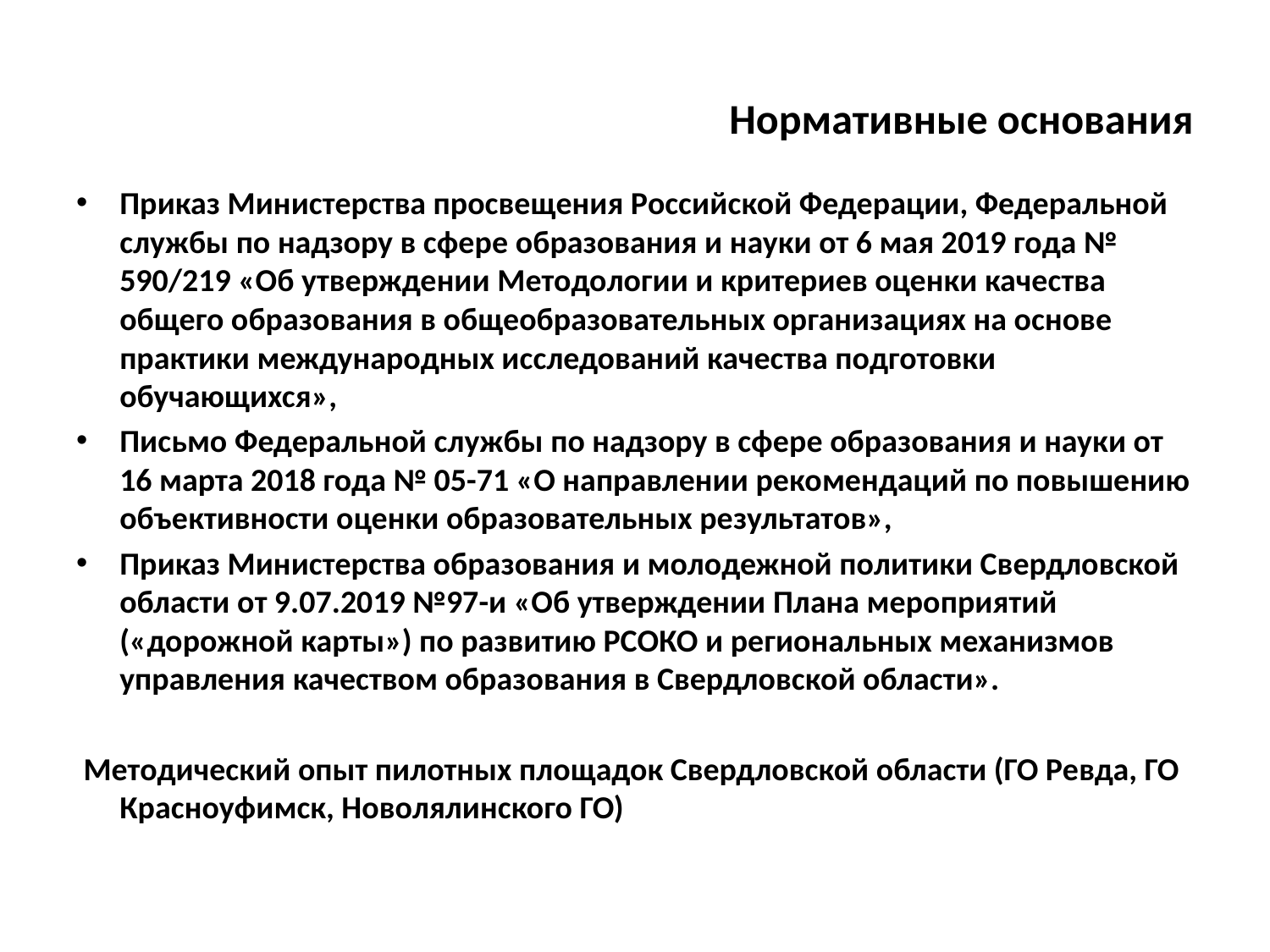

# Нормативные основания
Приказ Министерства просвещения Российской Федерации, Федеральной службы по надзору в сфере образования и науки от 6 мая 2019 года № 590/219 «Об утверждении Методологии и критериев оценки качества общего образования в общеобразовательных организациях на основе практики международных исследований качества подготовки обучающихся»,
Письмо Федеральной службы по надзору в сфере образования и науки от 16 марта 2018 года № 05-71 «О направлении рекомендаций по повышению объективности оценки образовательных результатов»,
Приказ Министерства образования и молодежной политики Свердловской области от 9.07.2019 №97-и «Об утверждении Плана мероприятий («дорожной карты») по развитию РСОКО и региональных механизмов управления качеством образования в Свердловской области».

 Методический опыт пилотных площадок Свердловской области (ГО Ревда, ГО Красноуфимск, Новолялинского ГО)